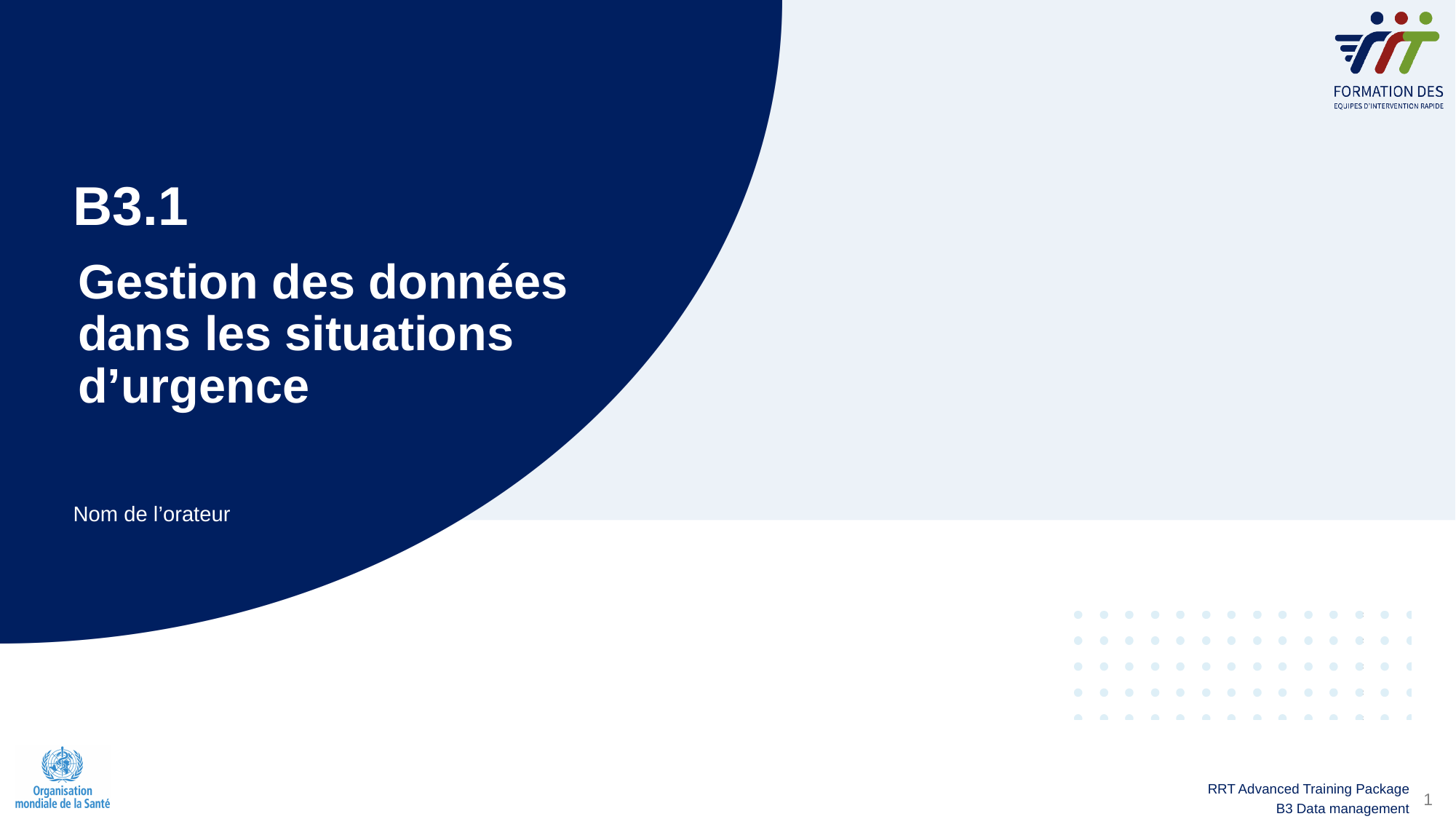

B3.1
# Gestion des données dans les situations d’urgence
Nom de l’orateur